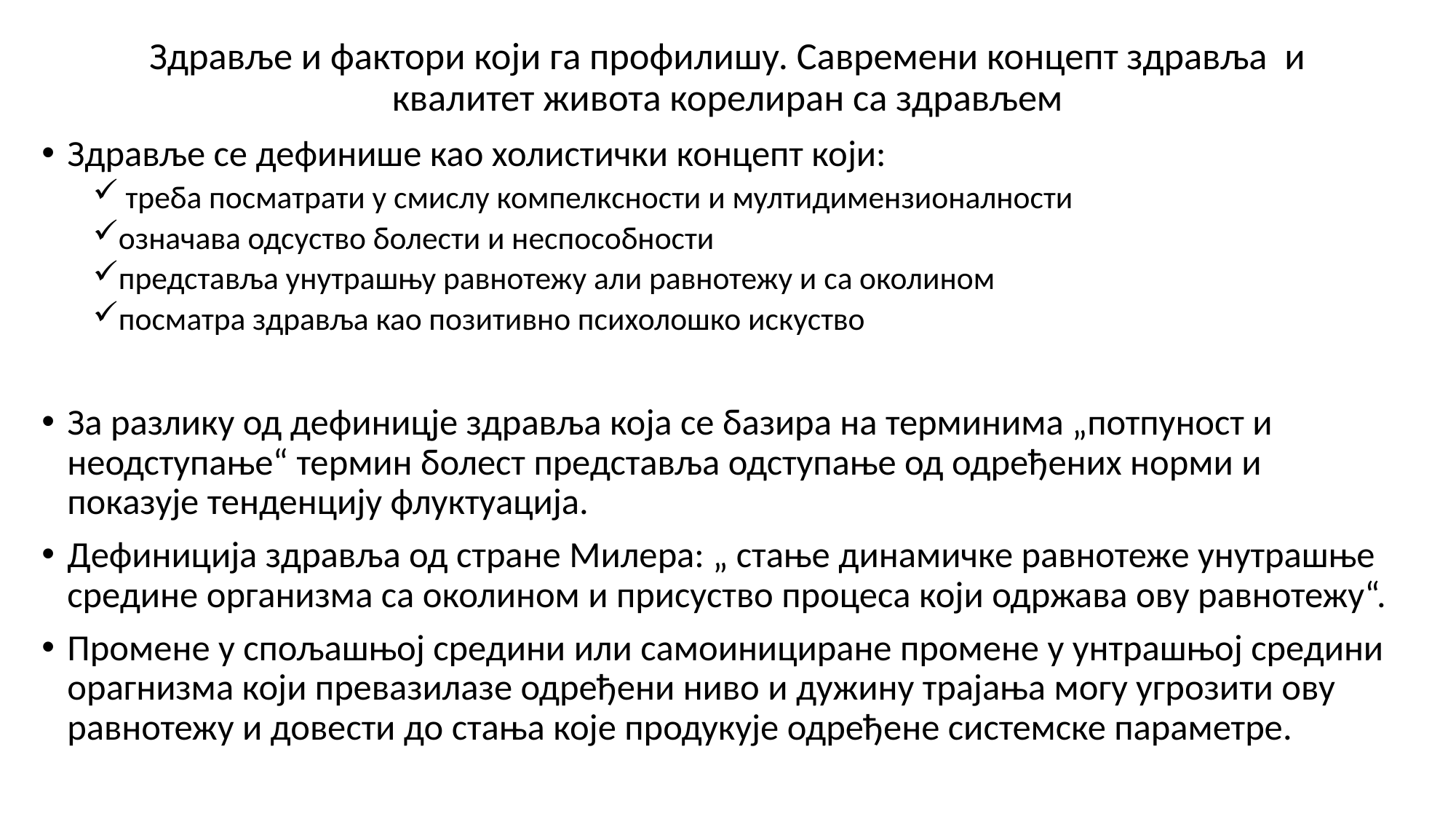

# Здравље и фактори који га профилишу. Савремени концепт здравља  и квалитет живота корелиран са здрављем
Здравље се дефинише као холистички концепт који:
 треба посматрати у смислу компелксности и мултидимензионалности
означава одсуство болести и неспособности
представља унутрашњу равнотежу али равнотежу и са околином
посматра здравља као позитивно психолошко искуство

За разлику од дефиницје здравља која се базира на терминима „потпуност и неодступање“ термин болест представља одступање од одређених норми и показује тенденцију флуктуација.
Дефиниција здравља од стране Милера: „ стање динамичке равнотеже унутрашње средине организма са околином и присуство процеса који одржава ову равнотежу“.
Промене у спољашњој средини или самоинициране промене у унтрашњој средини орагнизма који превазилазе одређени ниво и дужину трајања могу угрозити ову равнотежу и довести до стања које продукује одређене системске параметре.